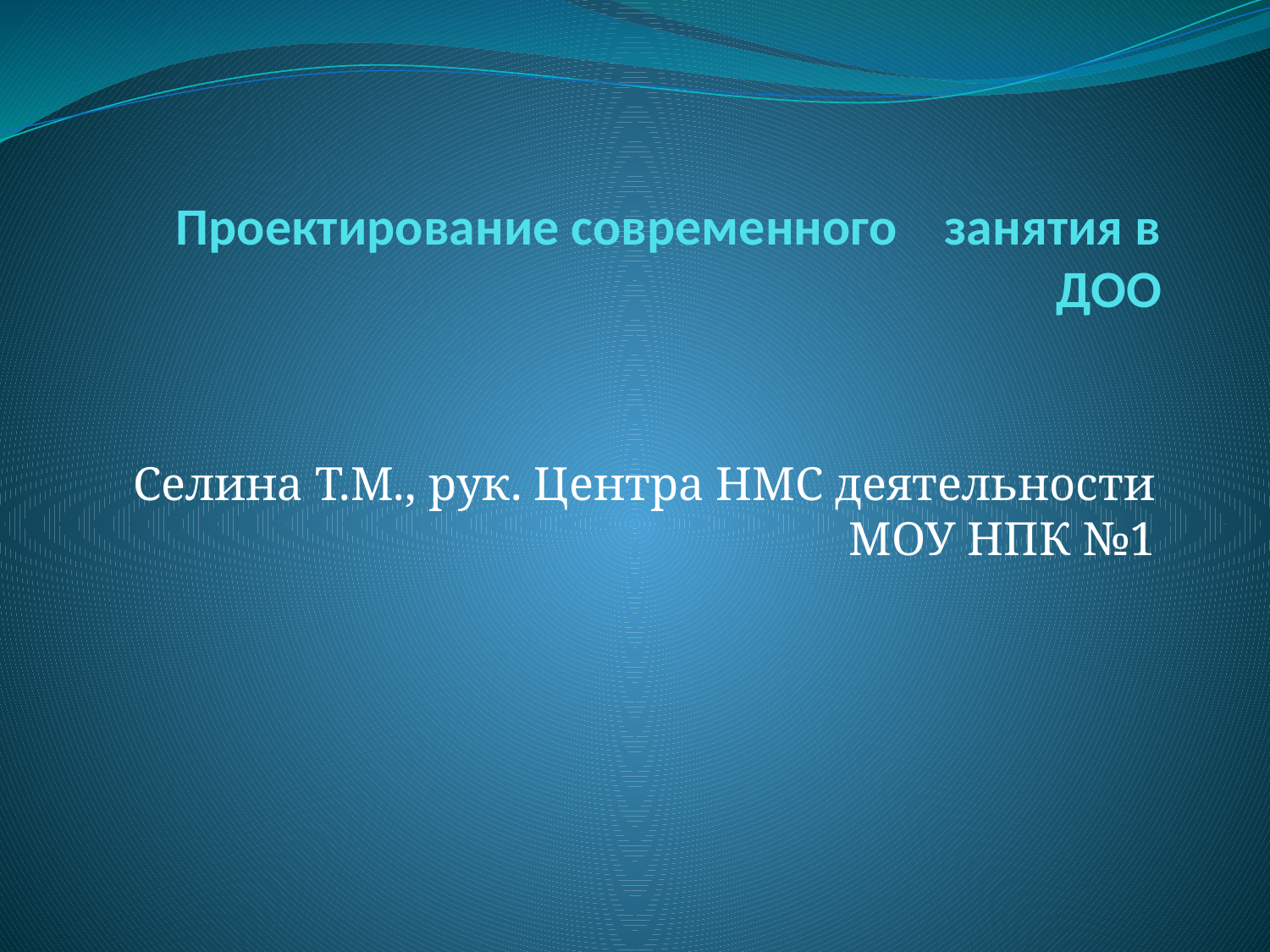

# Проектирование современного    занятия в ДОО
Селина Т.М., рук. Центра НМС деятельности МОУ НПК №1